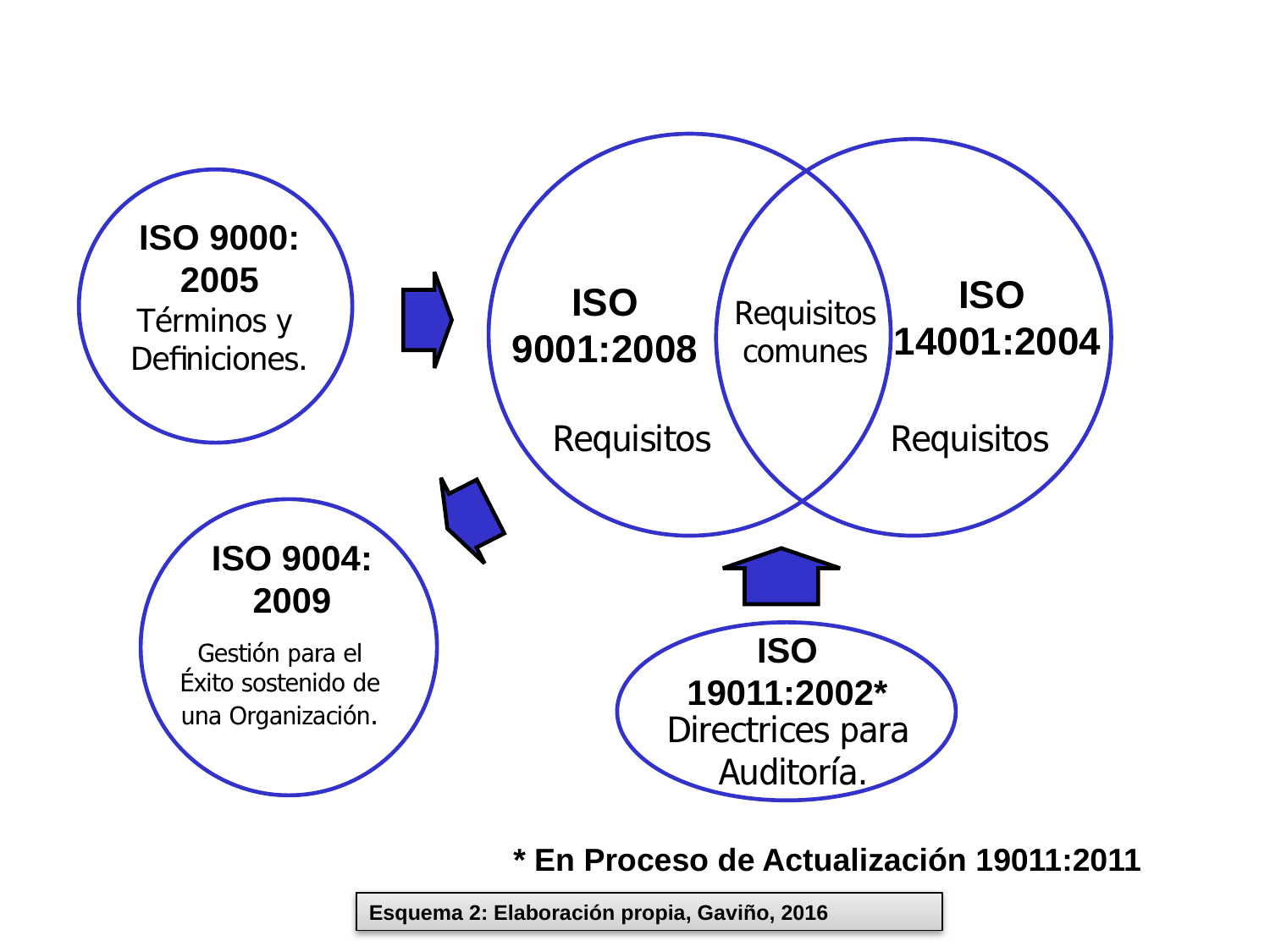

.
 NORMAS RELACIONADAS VIGENTES

ISO 9000:
2005
ISO
14001:2004
ISO
9001:2008
Requisitos
comunes
Términos y
Definiciones.

Requisitos
Requisitos

ISO 9004:
2009

ISO
19011:2002*

Gestión para el Éxito sostenido de una Organización.
Directrices para
Auditoría.
* En Proceso de Actualización 19011:2011
Esquema 2: Elaboración propia, Gaviño, 2016